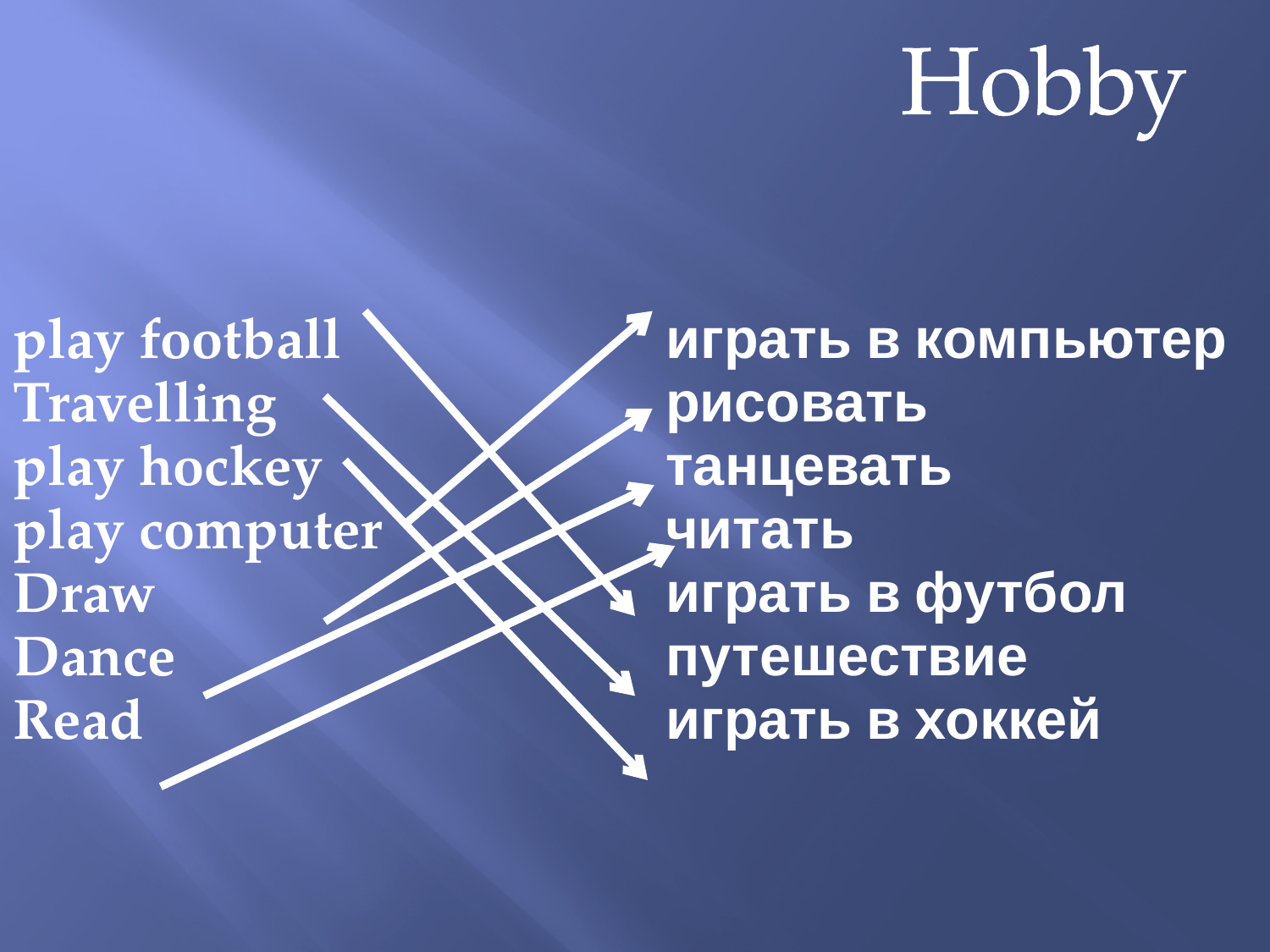

Hobby
| play football Travelling play hockey play computer Draw Dance Read | играть в компьютер рисовать танцевать читать играть в футбол путешествие играть в хоккей |
| --- | --- |